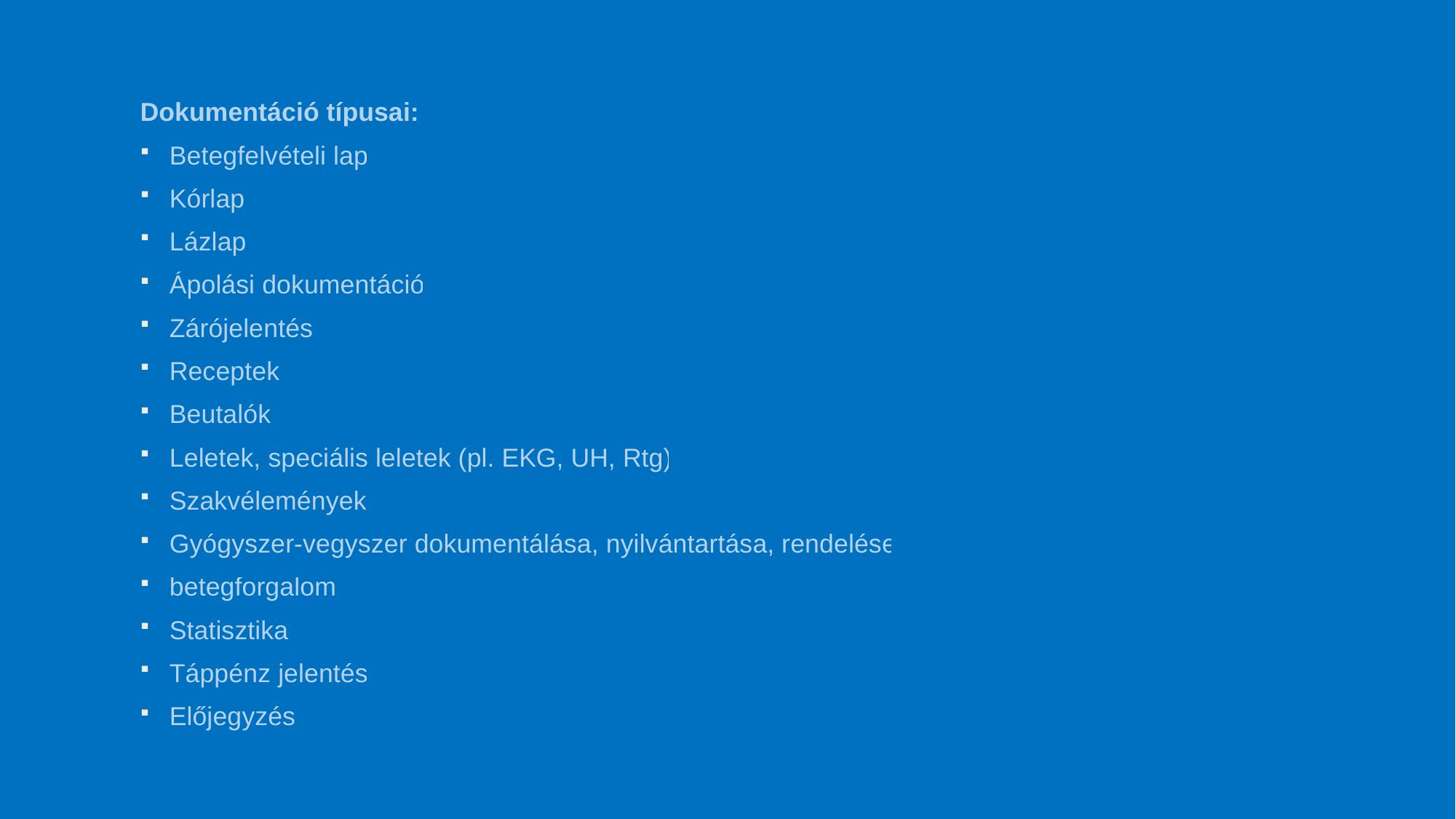

Dokumentáció típusai:
Betegfelvételi lap
Kórlap
Lázlap
Ápolási dokumentáció
Zárójelentés
Receptek
Beutalók
Leletek, speciális leletek (pl. EKG, UH, Rtg)
Szakvélemények
Gyógyszer-vegyszer dokumentálása, nyilvántartása, rendelése
betegforgalom
Statisztika
Táppénz jelentés
Előjegyzés